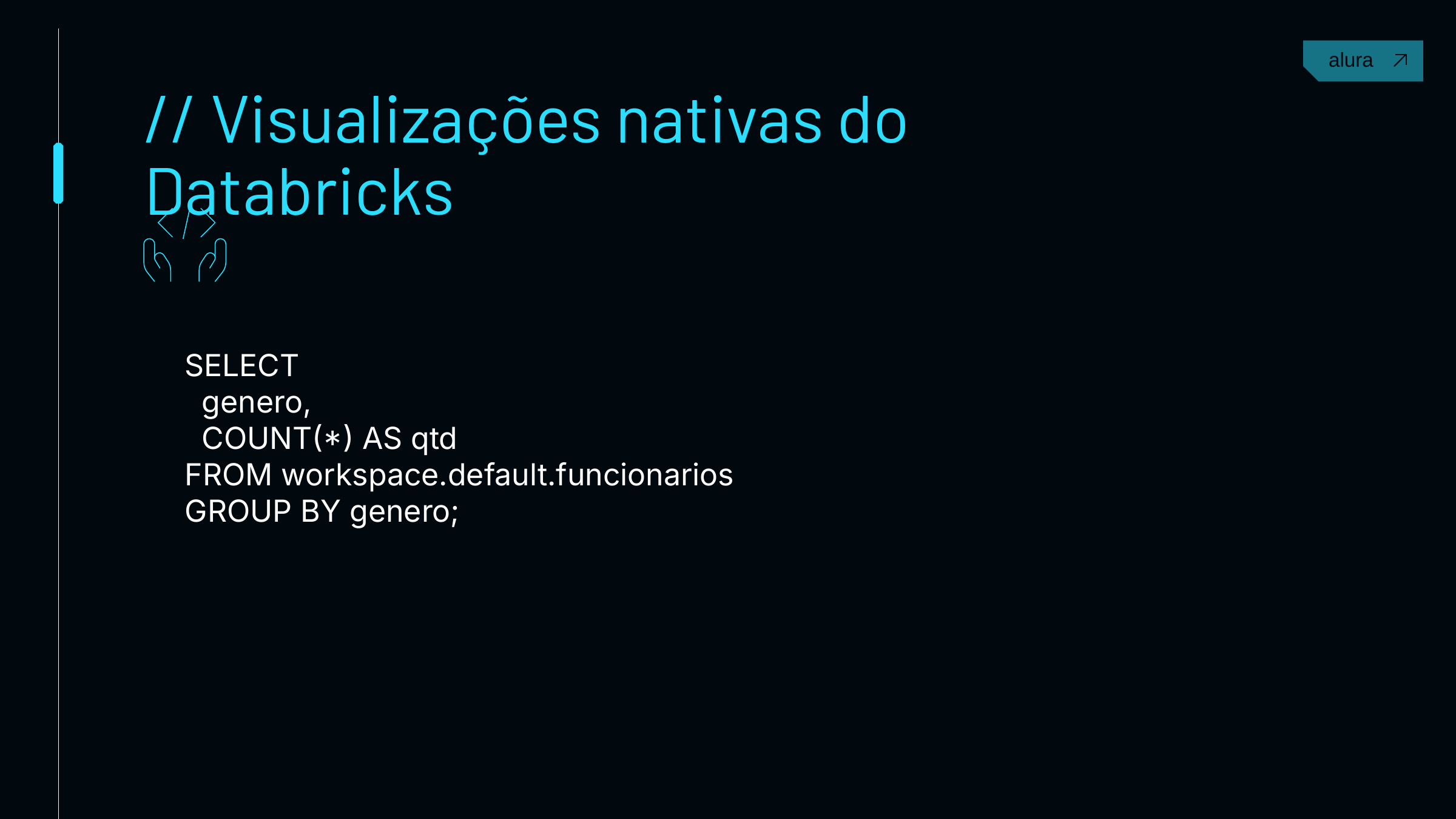

Contact
// Visualizações nativas do Databricks

SELECT
  genero,
  COUNT(*) AS qtd
FROM workspace.default.funcionarios
GROUP BY genero;